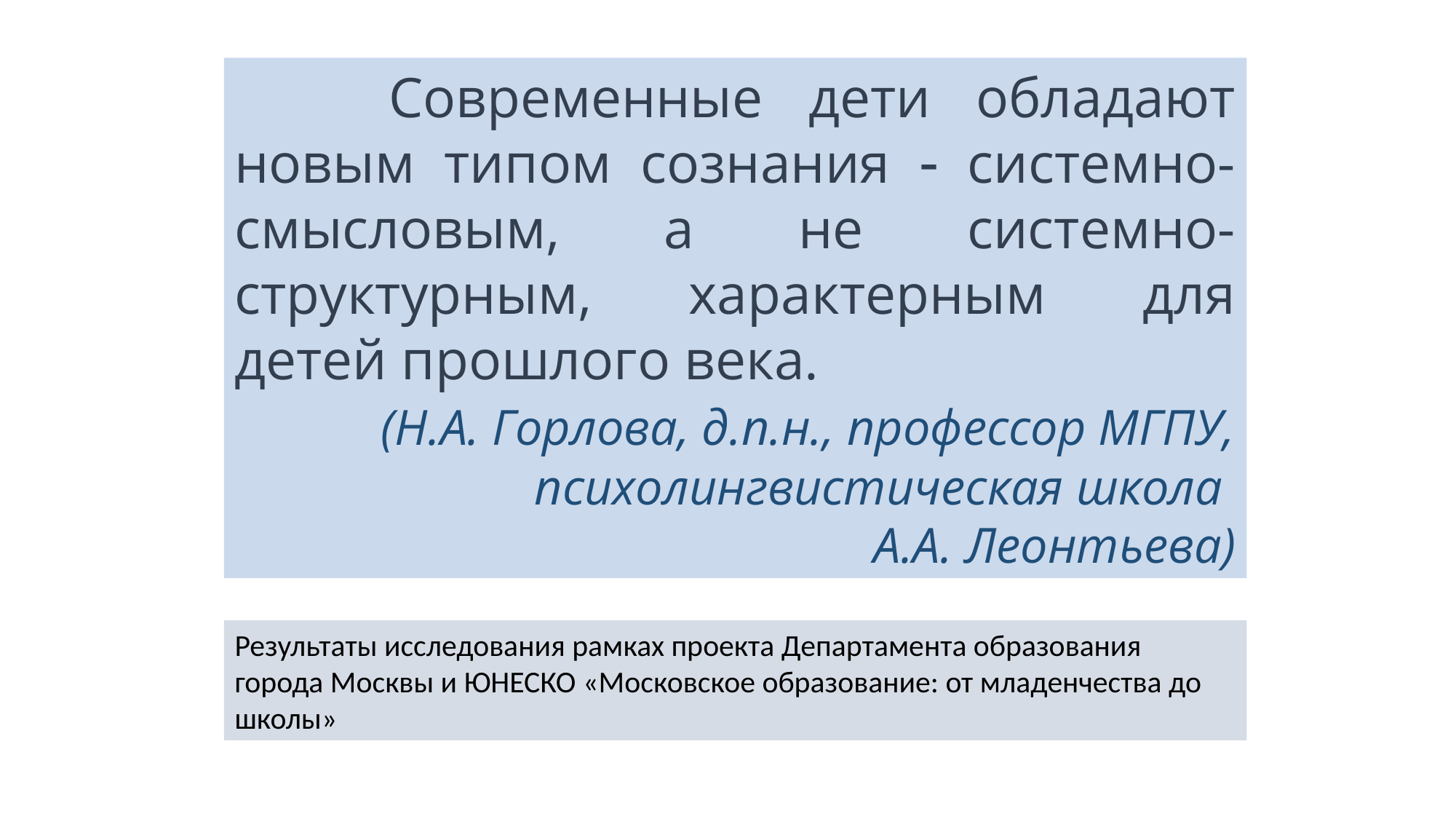

Современный ребенок
    Современные дети обладают новым типом сознания − системно-смысловым, а не системно-структурным, характерным для детей прошлого века.
 (Н.А. Горлова, д.п.н., профессор МГПУ, психолингвистическая школа
А.А. Леонтьева)
Результаты исследования рамках проекта Департамента образования города Москвы и ЮНЕСКО «Московское образование: от младенчества до школы»